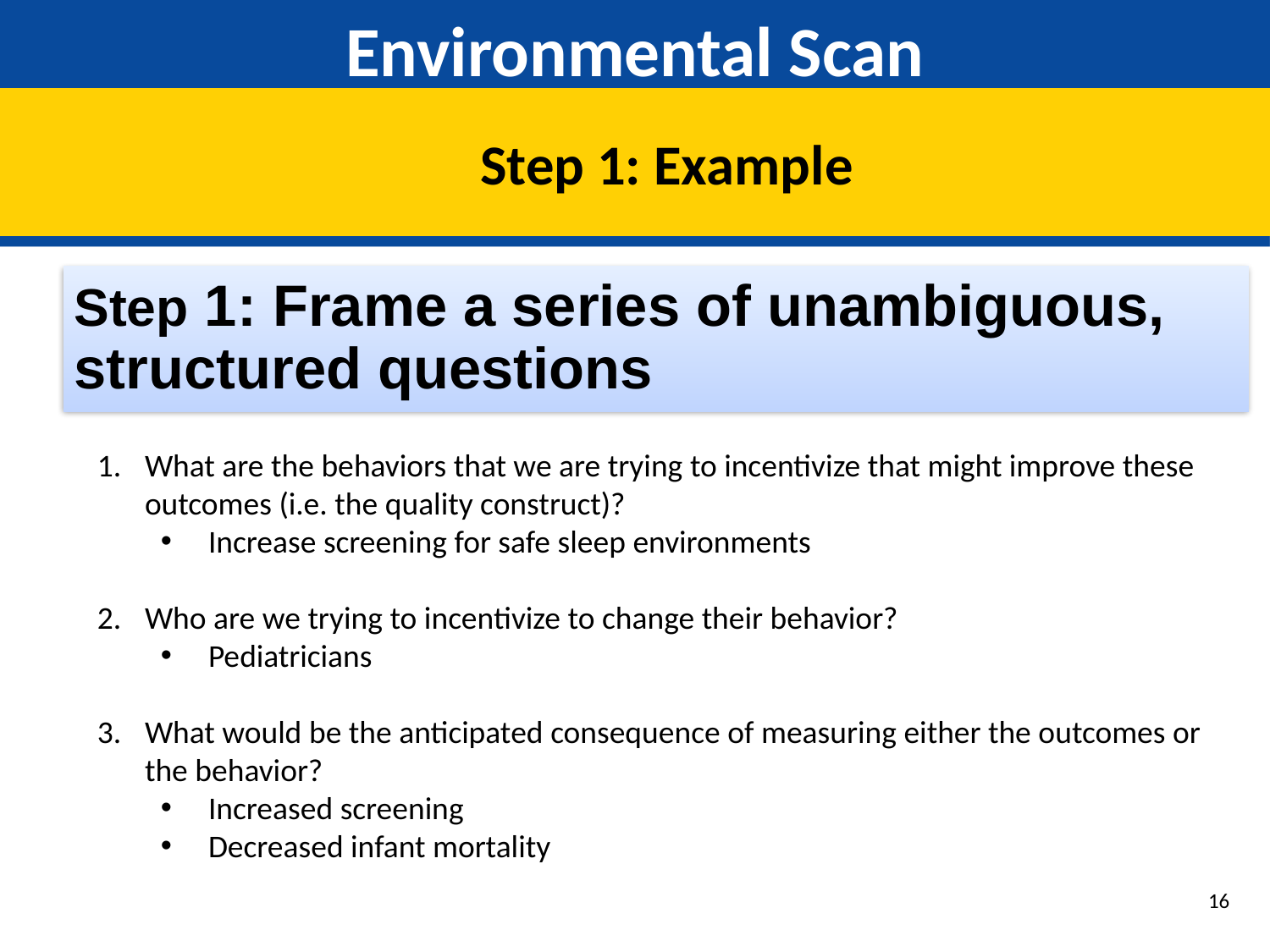

# Environmental Scan
Step 1: Example
Step 1: Frame a series of unambiguous, structured questions
What are the behaviors that we are trying to incentivize that might improve these outcomes (i.e. the quality construct)?
Increase screening for safe sleep environments

Who are we trying to incentivize to change their behavior?
Pediatricians

What would be the anticipated consequence of measuring either the outcomes or the behavior?
Increased screening
Decreased infant mortality